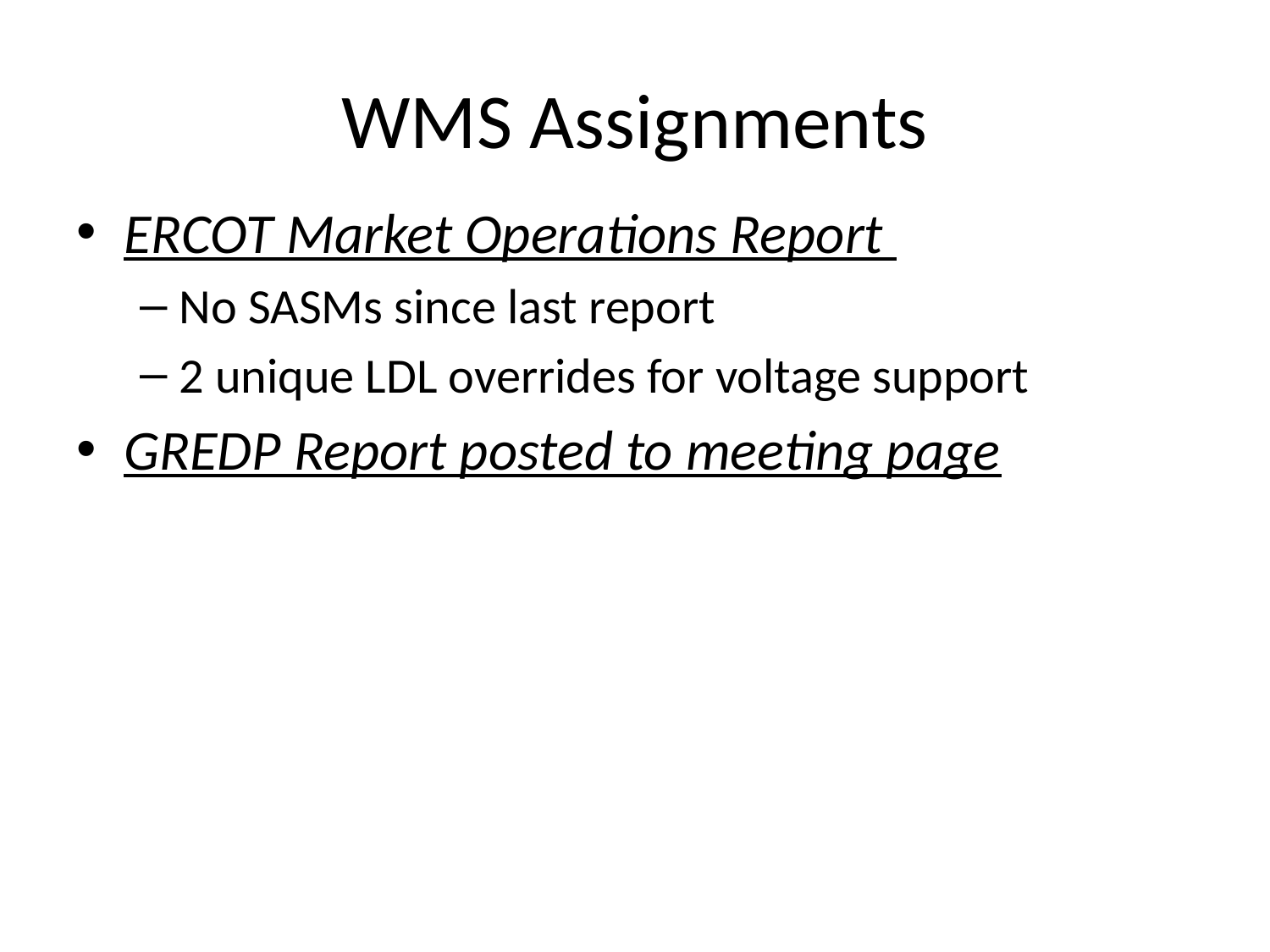

# WMS Assignments
ERCOT Market Operations Report
No SASMs since last report
2 unique LDL overrides for voltage support
GREDP Report posted to meeting page